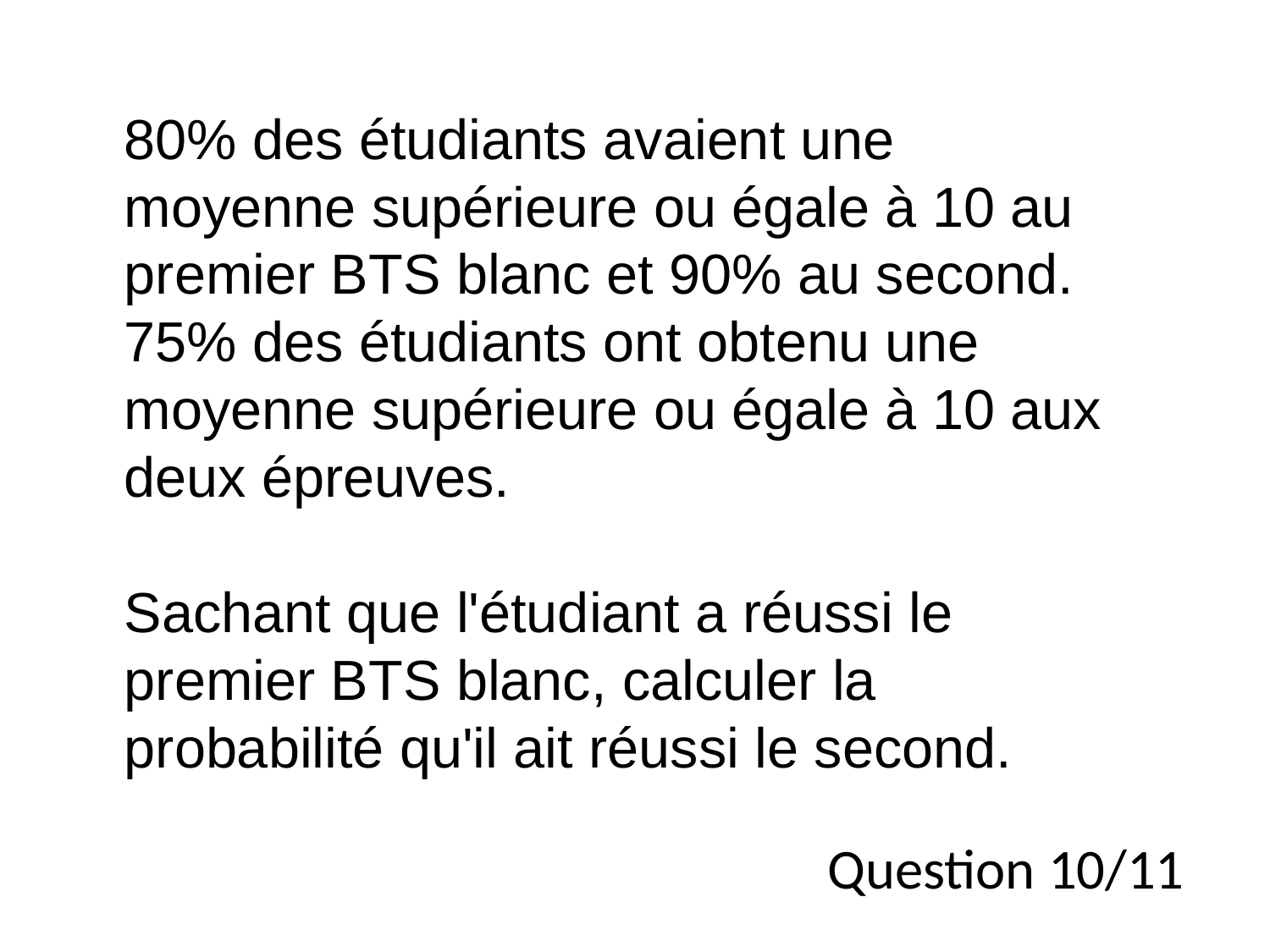

80% des étudiants avaient une moyenne supérieure ou égale à 10 au premier BTS blanc et 90% au second. 75% des étudiants ont obtenu une moyenne supérieure ou égale à 10 aux deux épreuves.

Sachant que l'étudiant a réussi le premier BTS blanc, calculer la probabilité qu'il ait réussi le second.
Question 10/11